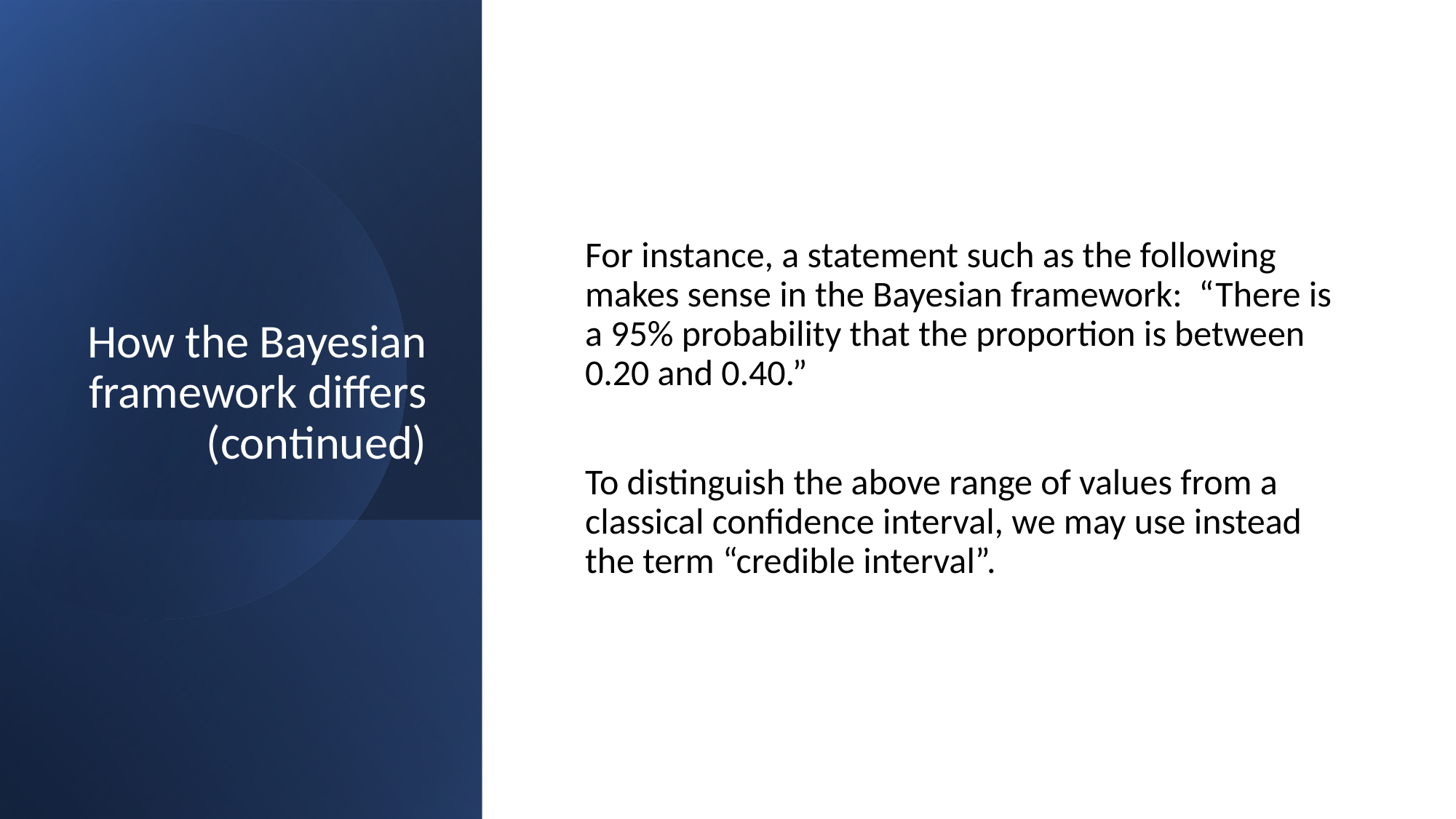

# How the Bayesian framework differs (continued)
For instance, a statement such as the following makes sense in the Bayesian framework:  “There is a 95% probability that the proportion is between 0.20 and 0.40.”

To distinguish the above range of values from a classical confidence interval, we may use instead the term “credible interval”.